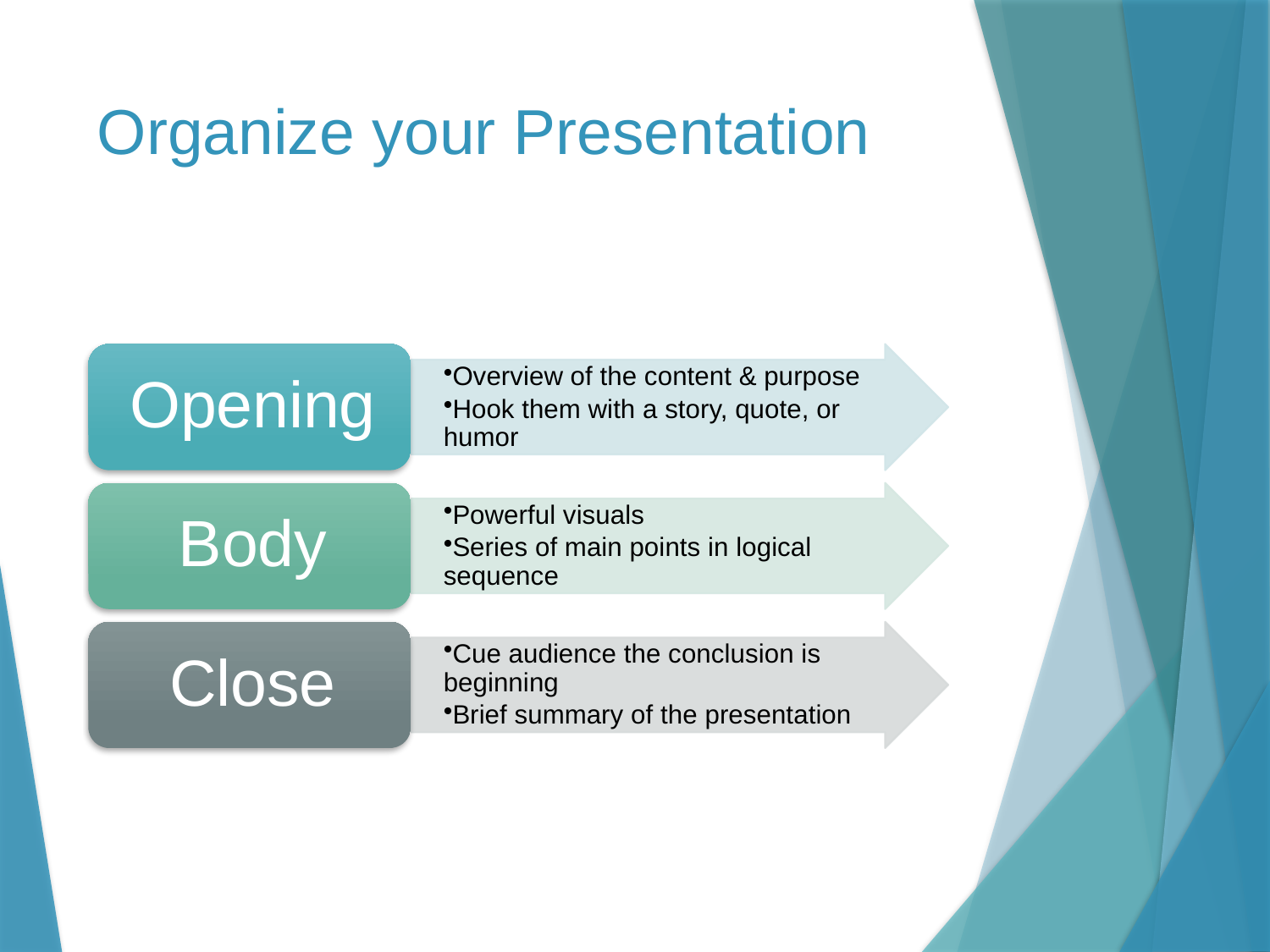

# Organize your Presentation
Overview of the content & purpose
Hook them with a story, quote, or humor
Opening
Powerful visuals
Series of main points in logical sequence
Body
Cue audience the conclusion is beginning
Brief summary of the presentation
Close